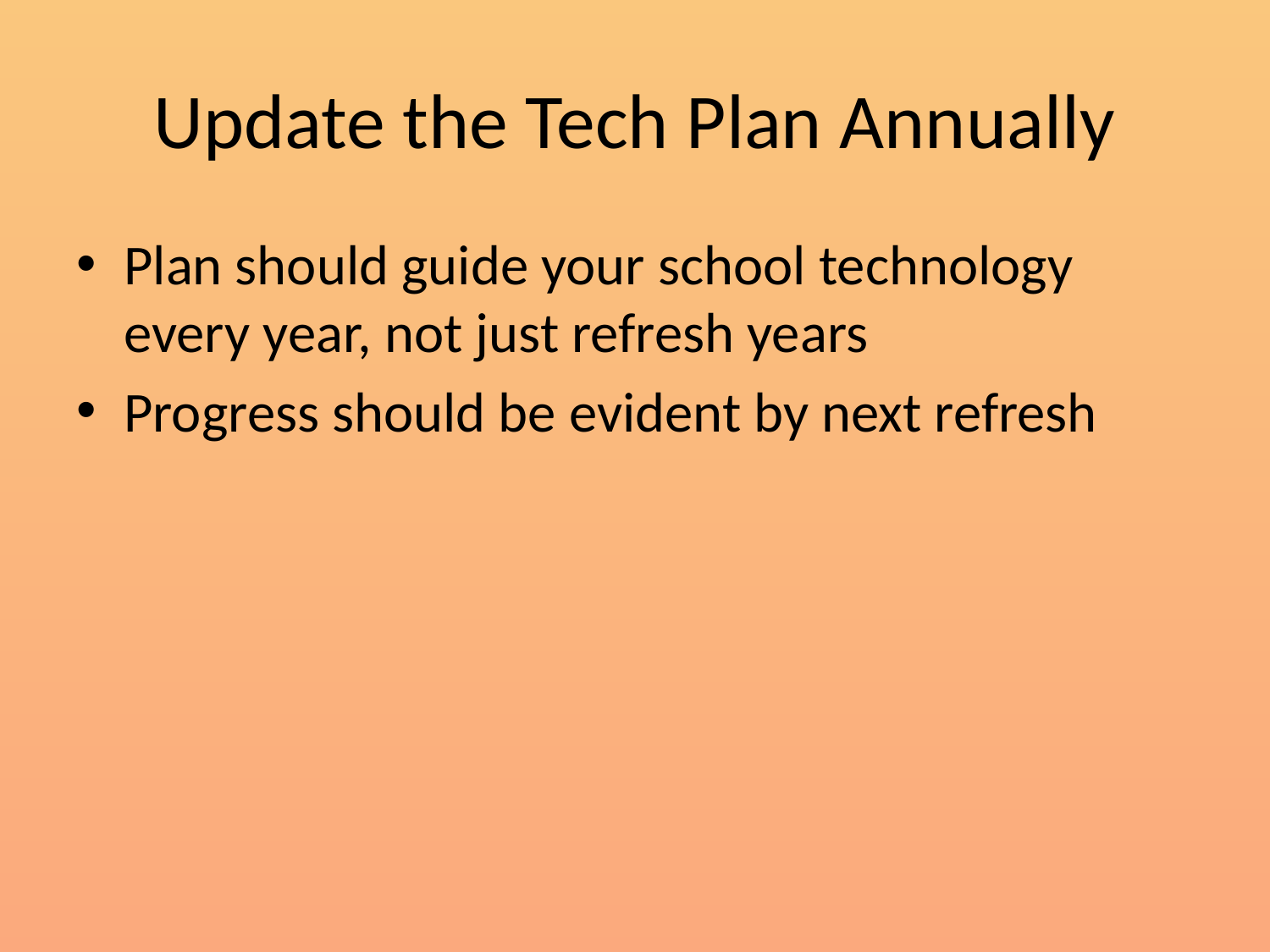

# Update the Tech Plan Annually
Plan should guide your school technology every year, not just refresh years
Progress should be evident by next refresh